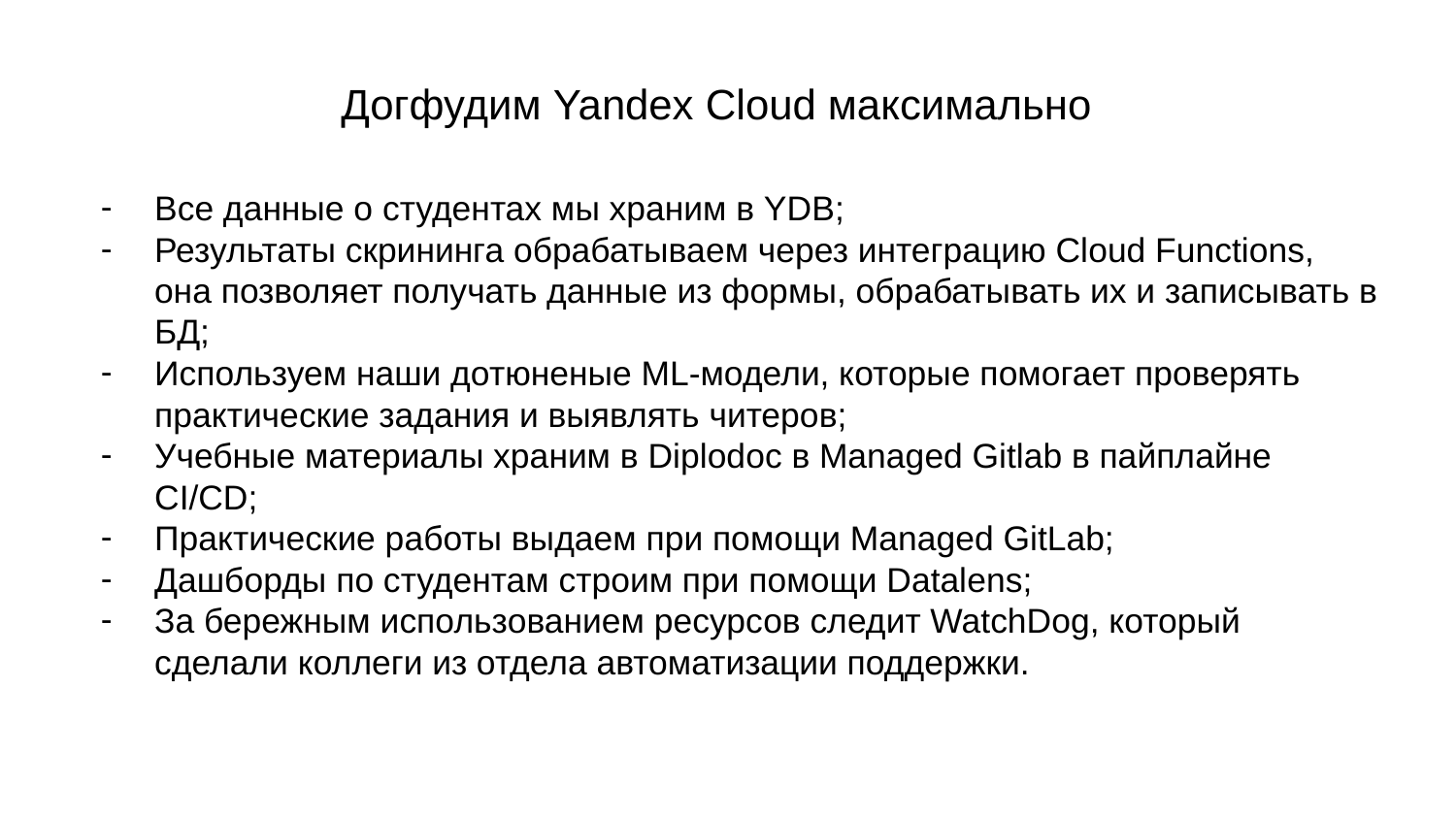

Догфудим Yandex Cloud максимально
Все данные о студентах мы храним в YDB;
Результаты скрининга обрабатываем через интеграцию Cloud Functions, она позволяет получать данные из формы, обрабатывать их и записывать в БД;
Используем наши дотюненые ML-модели, которые помогает проверять практические задания и выявлять читеров;
Учебные материалы храним в Diplodoc в Managed Gitlab в пайплайне CI/CD;
Практические работы выдаем при помощи Managed GitLab;
Дашборды по студентам строим при помощи Datalens;
За бережным использованием ресурсов следит WatchDog, который сделали коллеги из отдела автоматизации поддержки.